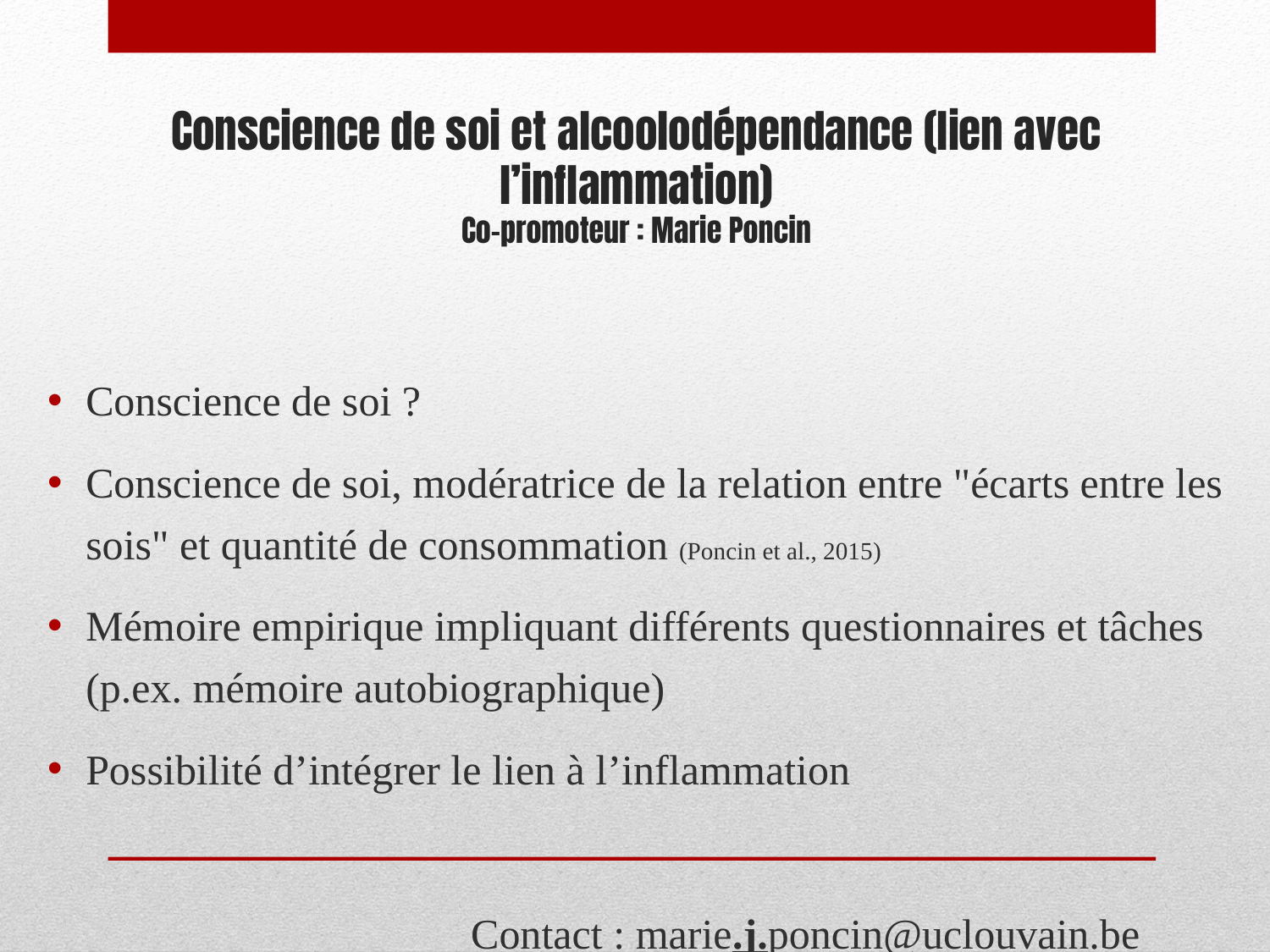

# Conscience de soi et alcoolodépendance (lien avec l’inflammation) Co-promoteur : Marie Poncin
Conscience de soi ?
Conscience de soi, modératrice de la relation entre "écarts entre les sois" et quantité de consommation (Poncin et al., 2015)
Mémoire empirique impliquant différents questionnaires et tâches (p.ex. mémoire autobiographique)
Possibilité d’intégrer le lien à l’inflammation

			    Contact : marie.j.poncin@uclouvain.be